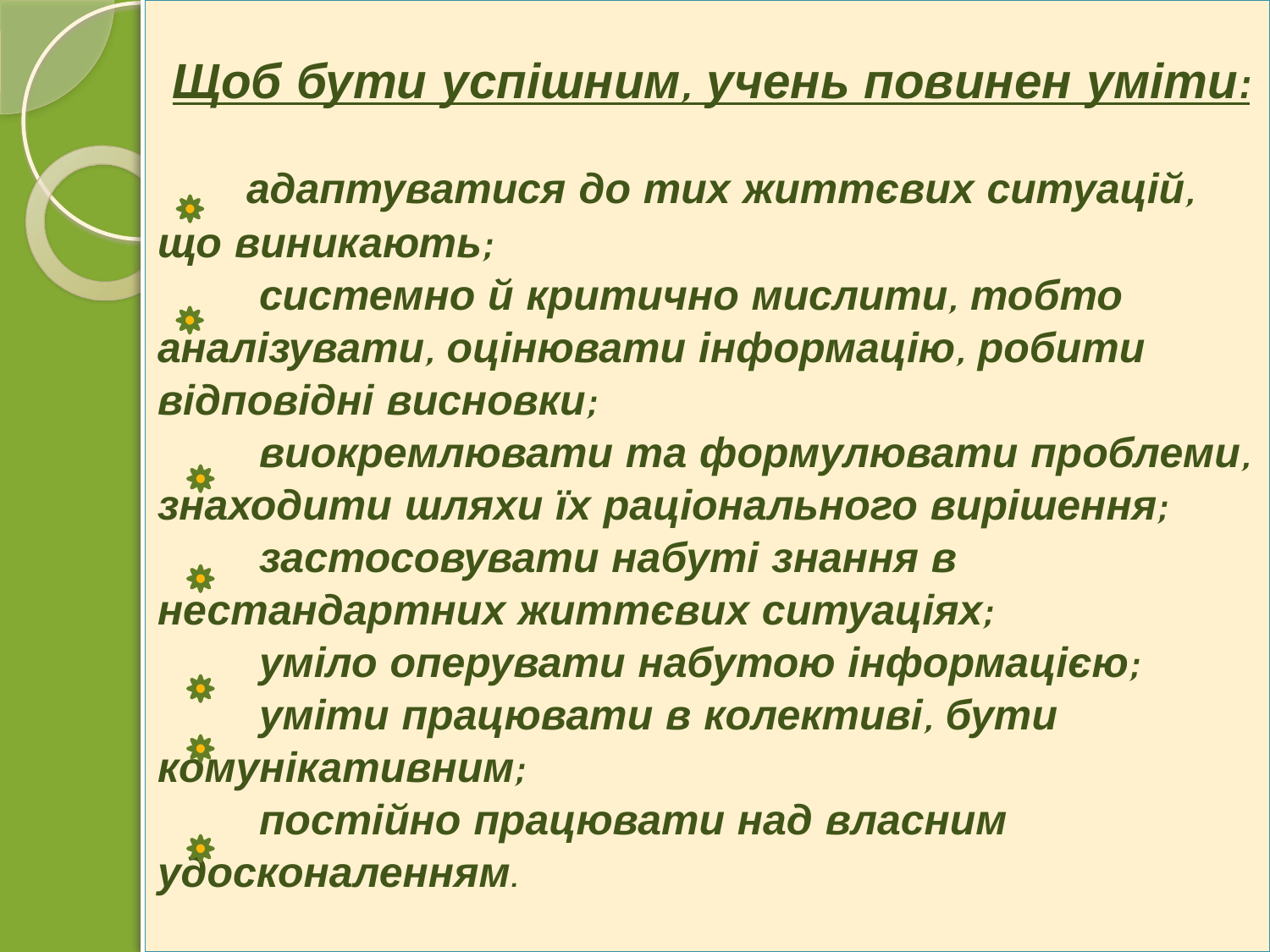

# Щоб бути успішним, учень повинен уміти: адаптуватися до тих життєвих ситуацій, що виникають; системно й критично мислити, тобто аналізувати, оцінювати інформацію, робити відповідні висновки; виокремлювати та формулювати проблеми, знаходити шляхи їх раціонального вирішення; застосовувати набуті знання в нестандартних життєвих ситуаціях; уміло оперувати набутою інформацією; уміти працювати в колективі, бути комунікативним; постійно працювати над власним удосконаленням.